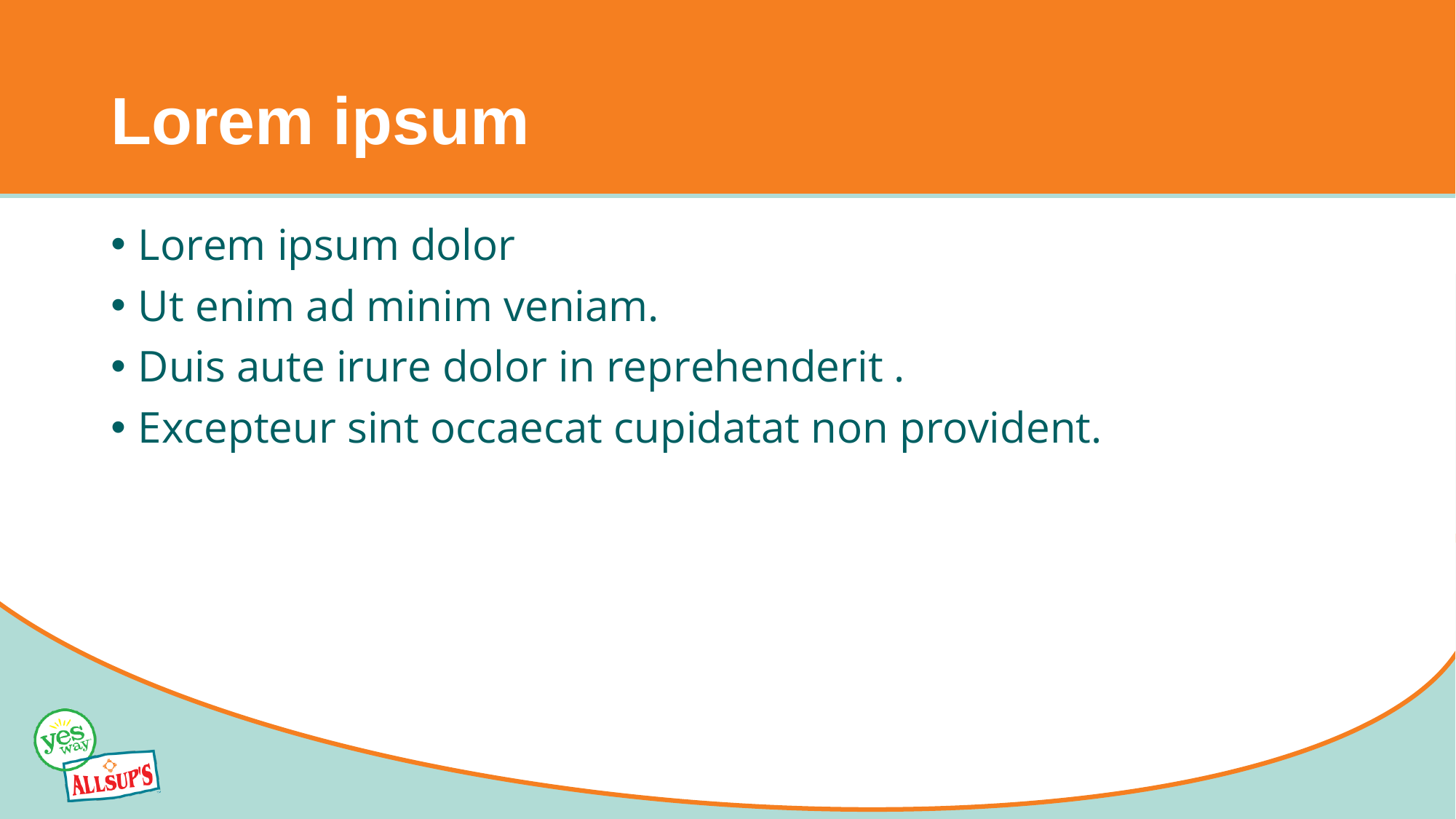

# Lorem ipsum
Lorem ipsum dolor
Ut enim ad minim veniam.
Duis aute irure dolor in reprehenderit .
Excepteur sint occaecat cupidatat non provident.